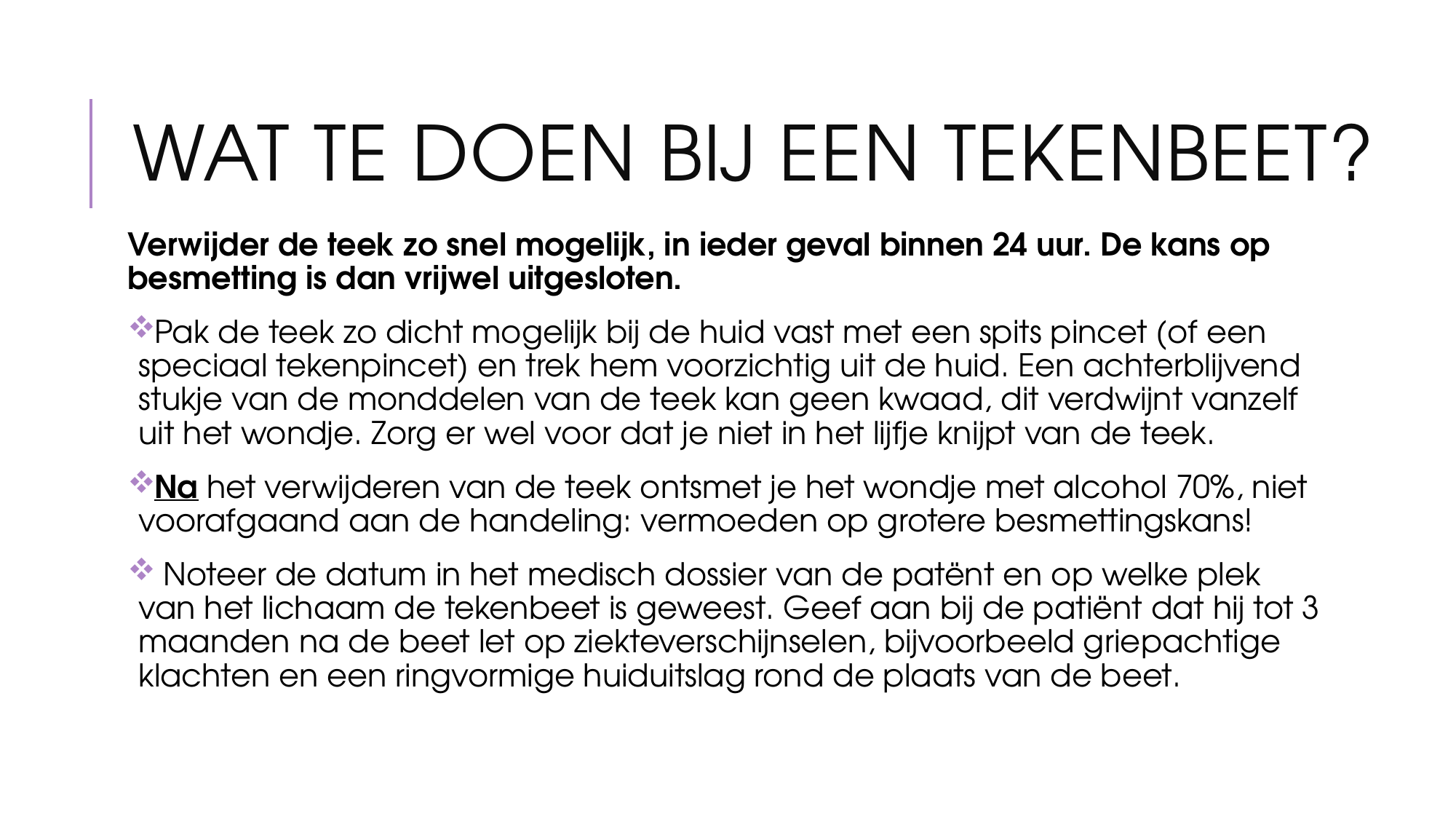

# Wat te doen bij een tekenbeet?
Verwijder de teek zo snel mogelijk, in ieder geval binnen 24 uur. De kans op besmetting is dan vrijwel uitgesloten.
Pak de teek zo dicht mogelijk bij de huid vast met een spits pincet (of een speciaal tekenpincet) en trek hem voorzichtig uit de huid. Een achterblijvend stukje van de monddelen van de teek kan geen kwaad, dit verdwijnt vanzelf uit het wondje. Zorg er wel voor dat je niet in het lijfje knijpt van de teek.
Na het verwijderen van de teek ontsmet je het wondje met alcohol 70%, niet voorafgaand aan de handeling: vermoeden op grotere besmettingskans!
 Noteer de datum in het medisch dossier van de patënt en op welke plek van het lichaam de tekenbeet is geweest. Geef aan bij de patiënt dat hij tot 3 maanden na de beet let op ziekteverschijnselen, bijvoorbeeld griepachtige klachten en een ringvormige huiduitslag rond de plaats van de beet.